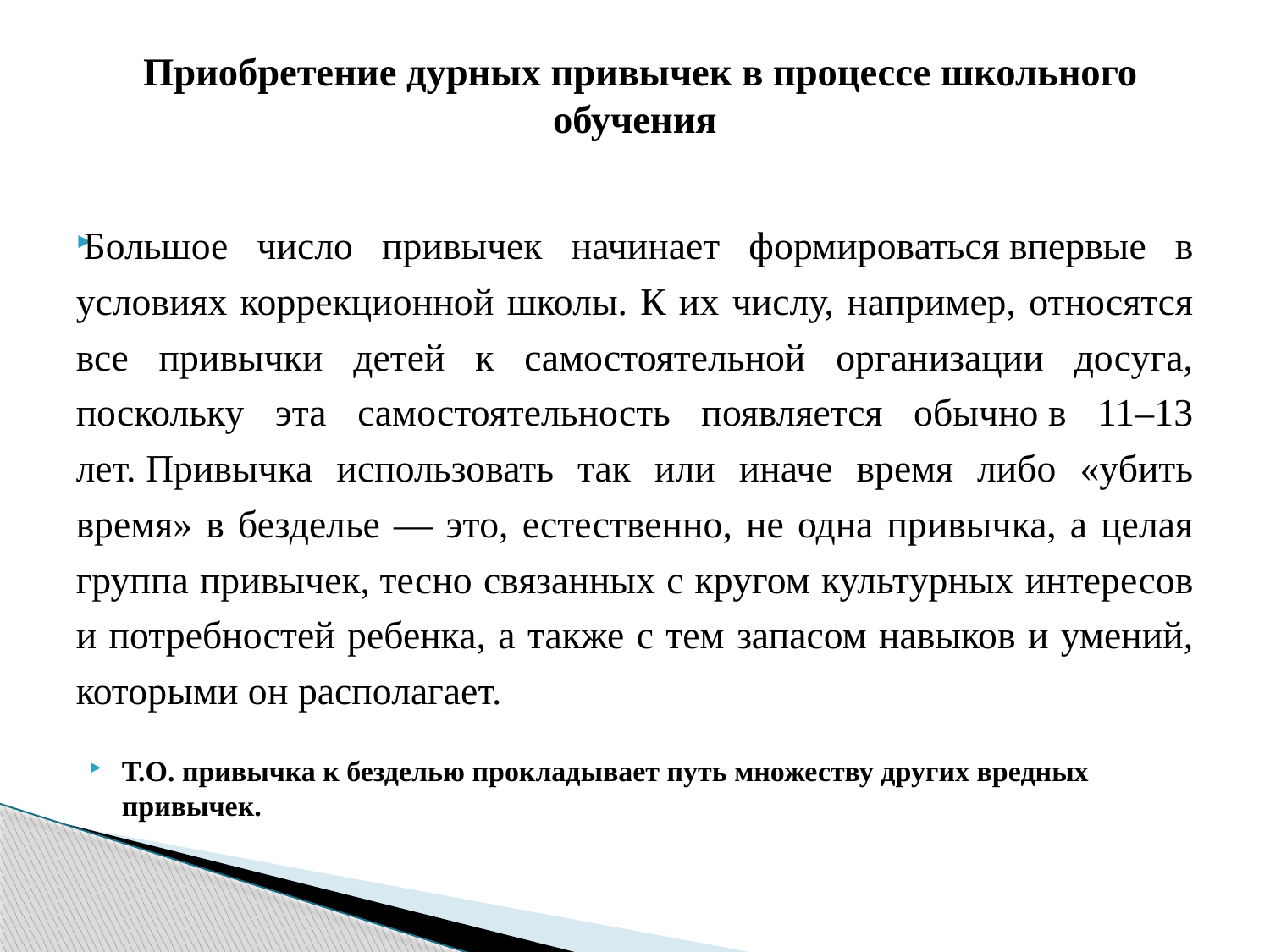

# Приобретение дурных привычек в процессе школьного обучения
Большое число привычек начинает формироваться впервые в условиях коррекционной школы. К их числу, например, относятся все привычки детей к самостоятельной организации досуга, поскольку эта самостоятельность появляется обычно в 11–13 лет. Привычка использовать так или иначе время либо «убить время» в безделье — это, естественно, не одна привычка, а целая группа привычек, тесно связанных с кругом культурных интересов и потребностей ребенка, а также с тем запасом навыков и умений, которыми он располагает.

Т.О. привычка к безделью прокладывает путь множеству других вредных привычек.